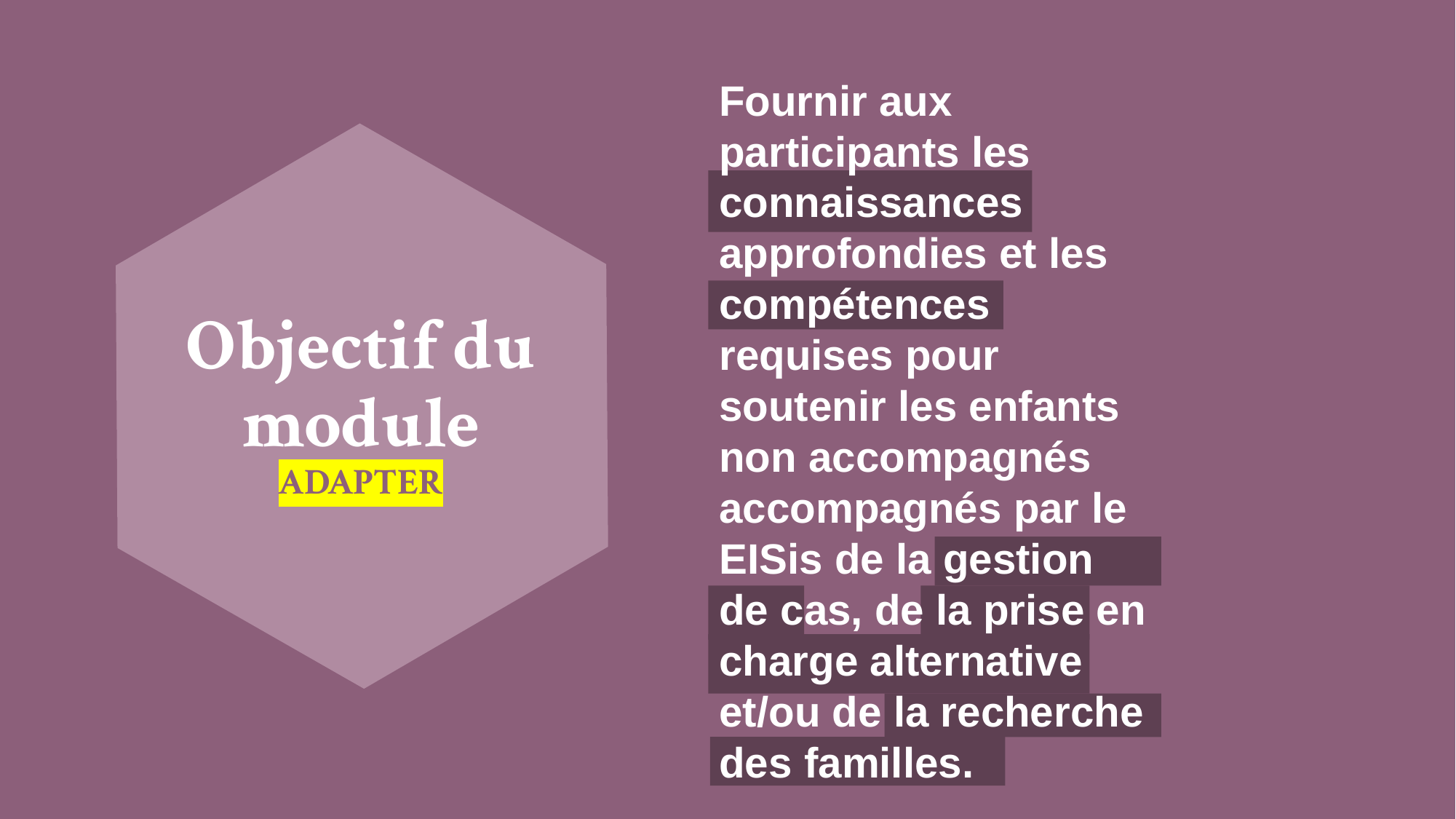

Fournir aux participants les connaissances approfondies et les compétences requises pour soutenir les enfants non accompagnés accompagnés par le EISis de la gestion de cas, de la prise en charge alternative et/ou de la recherche des familles.

# Objectif du module ADAPTER